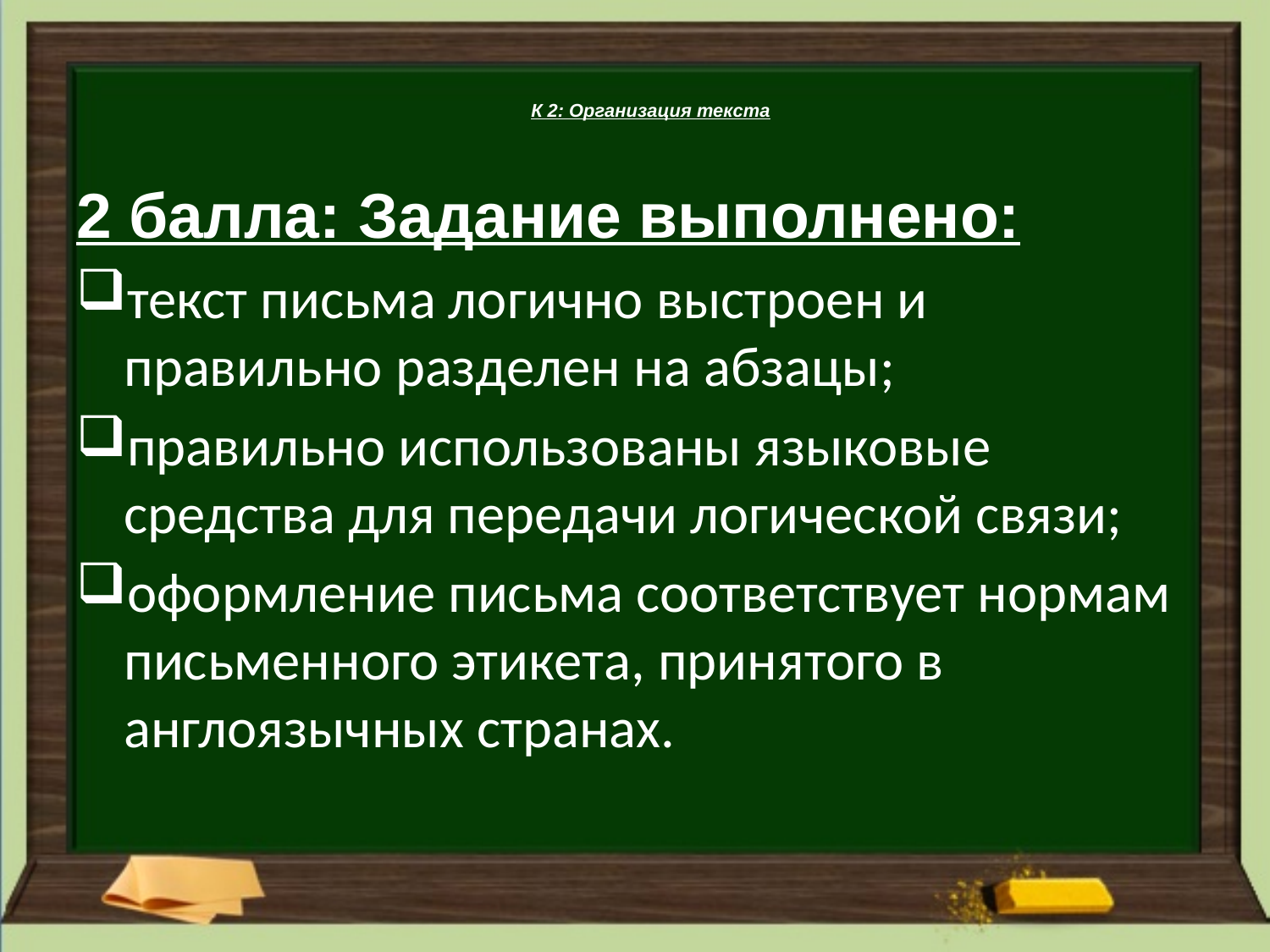

# К 2: Организация текста
2 балла: Задание выполнено:
текст письма логично выстроен и правильно разделен на абзацы;
правильно использованы языковые средства для передачи логической связи;
оформление письма соответствует нормам письменного этикета, принятого в англоязычных странах.